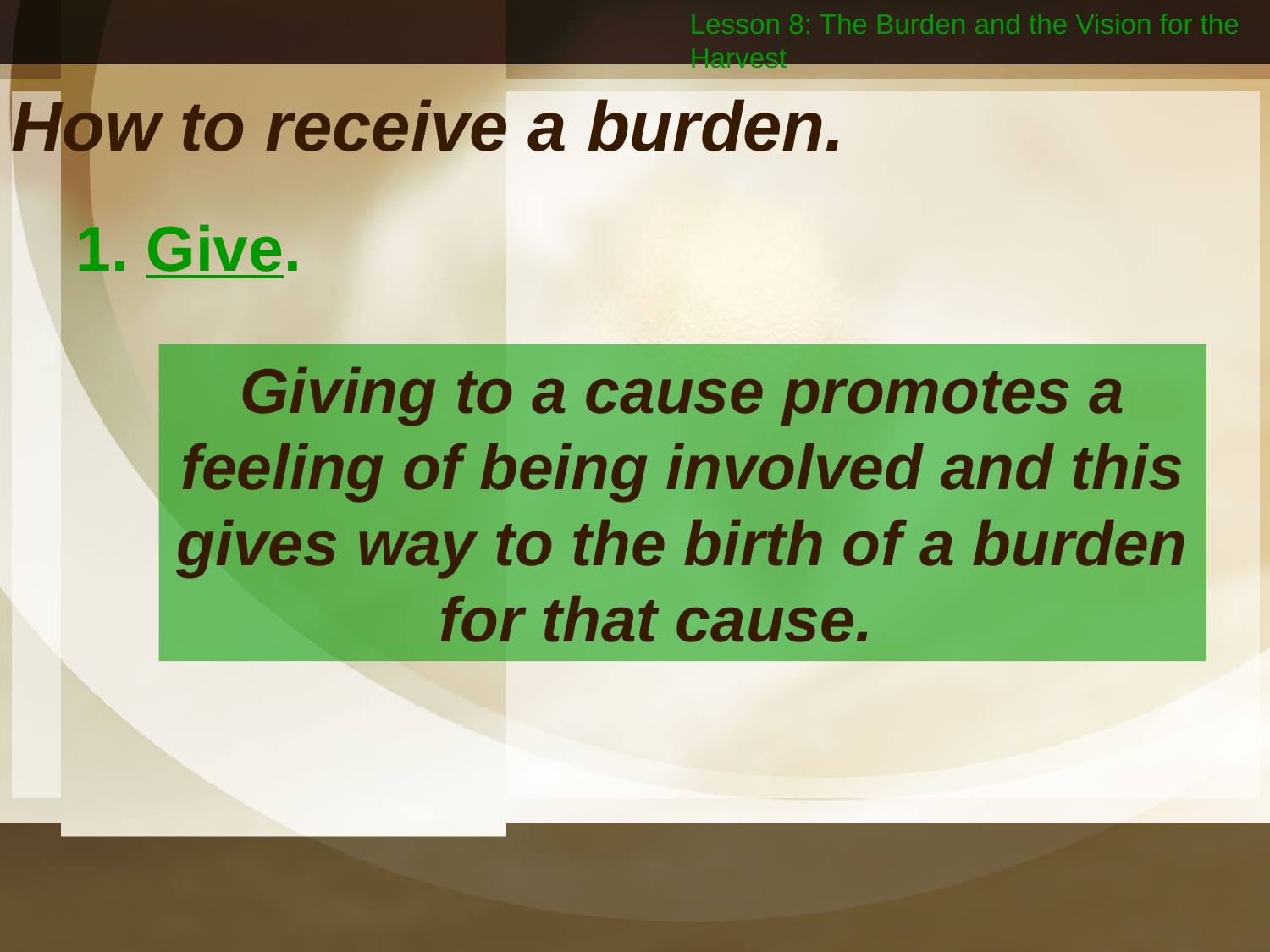

Lesson 8: The Burden and the Vision for the Harvest
II. How to receive a burden.
1. Give.
Giving to a cause promotes a feeling of being involved and this gives way to the birth of a burden for that cause.